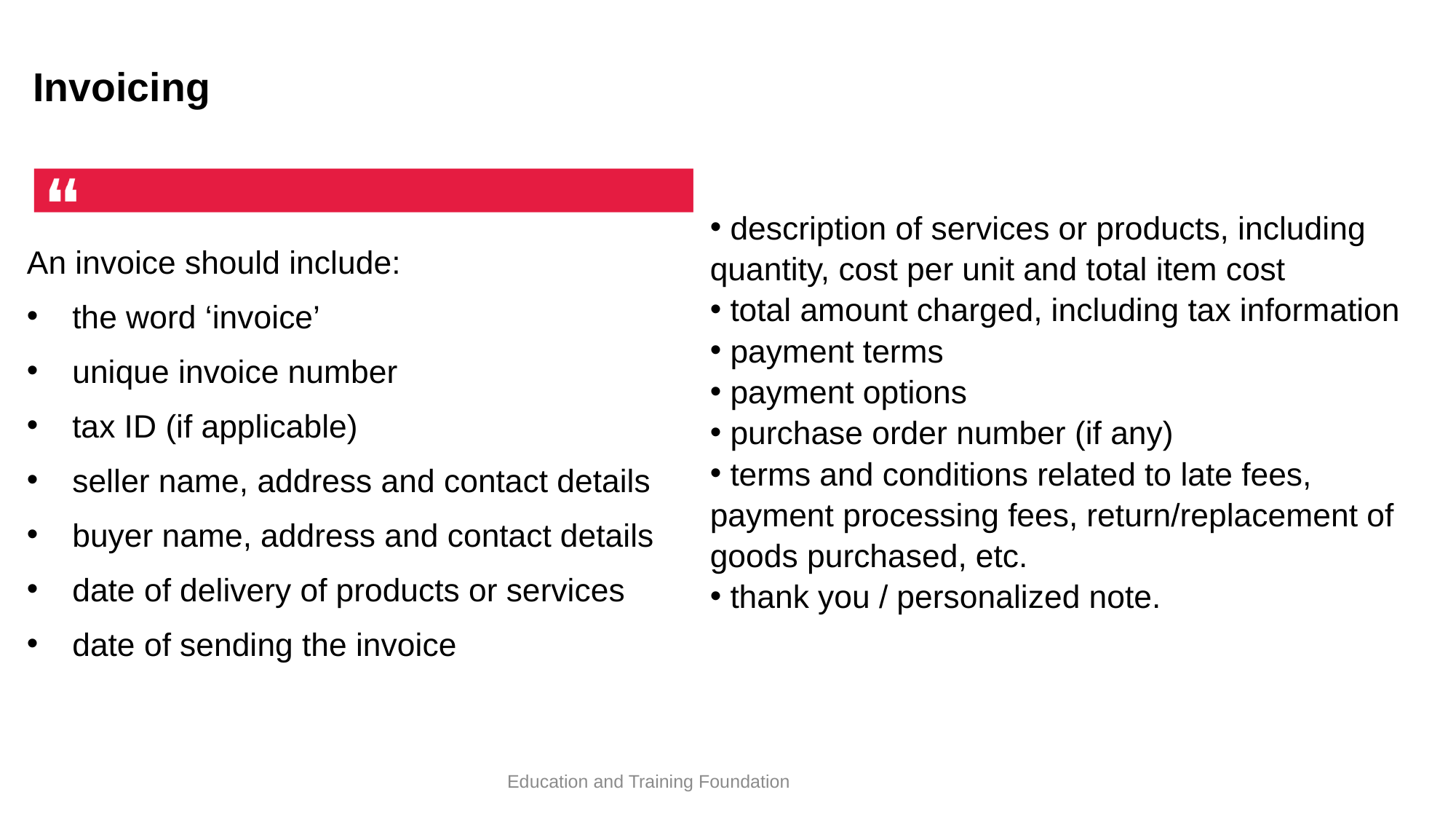

# Invoicing
 description of services or products, including quantity, cost per unit and total item cost
 total amount charged, including tax information
 payment terms
 payment options
 purchase order number (if any)
 terms and conditions related to late fees, payment processing fees, return/replacement of goods purchased, etc.
 thank you / personalized note.

An invoice should include:
the word ‘invoice’
unique invoice number
tax ID (if applicable)
seller name, address and contact details
buyer name, address and contact details
date of delivery of products or services
date of sending the invoice

Education and Training Foundation